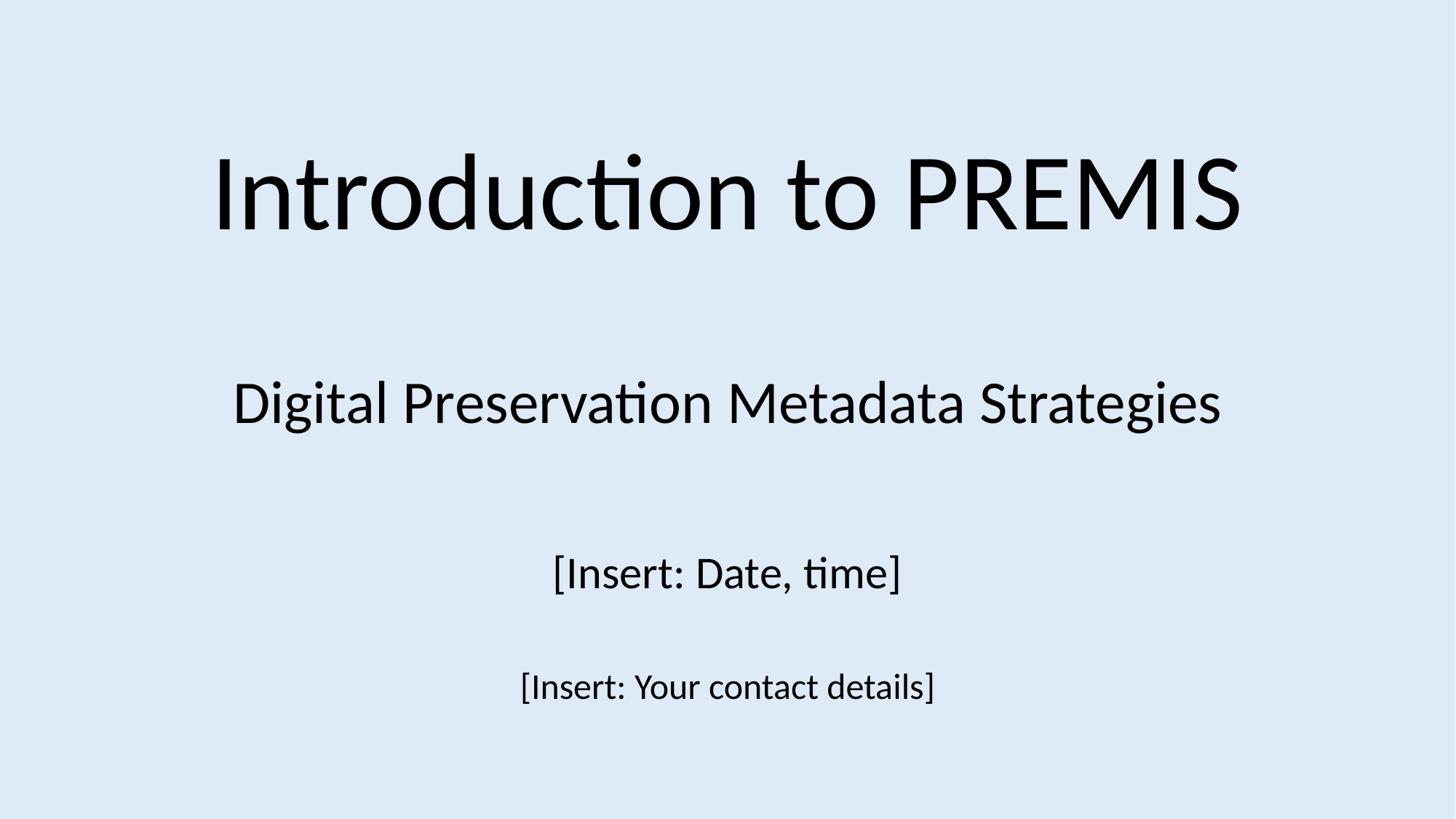

# Introduction to PREMIS Digital Preservation Metadata Strategies
[Insert: Date, time]

[Insert: Your contact details]